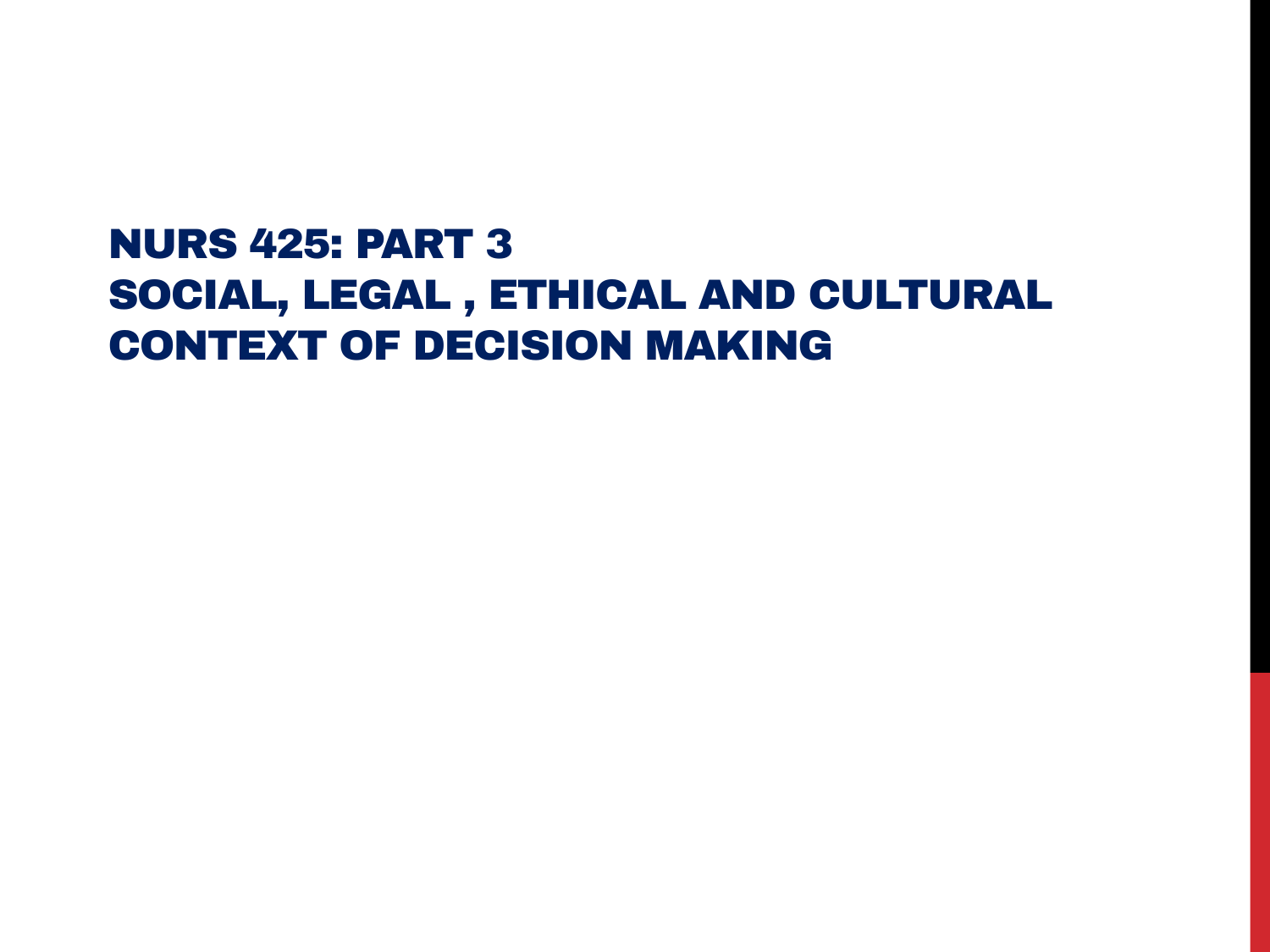

# Nurs 425: Part 3 Social, legal , ethical and cultural context of decision making